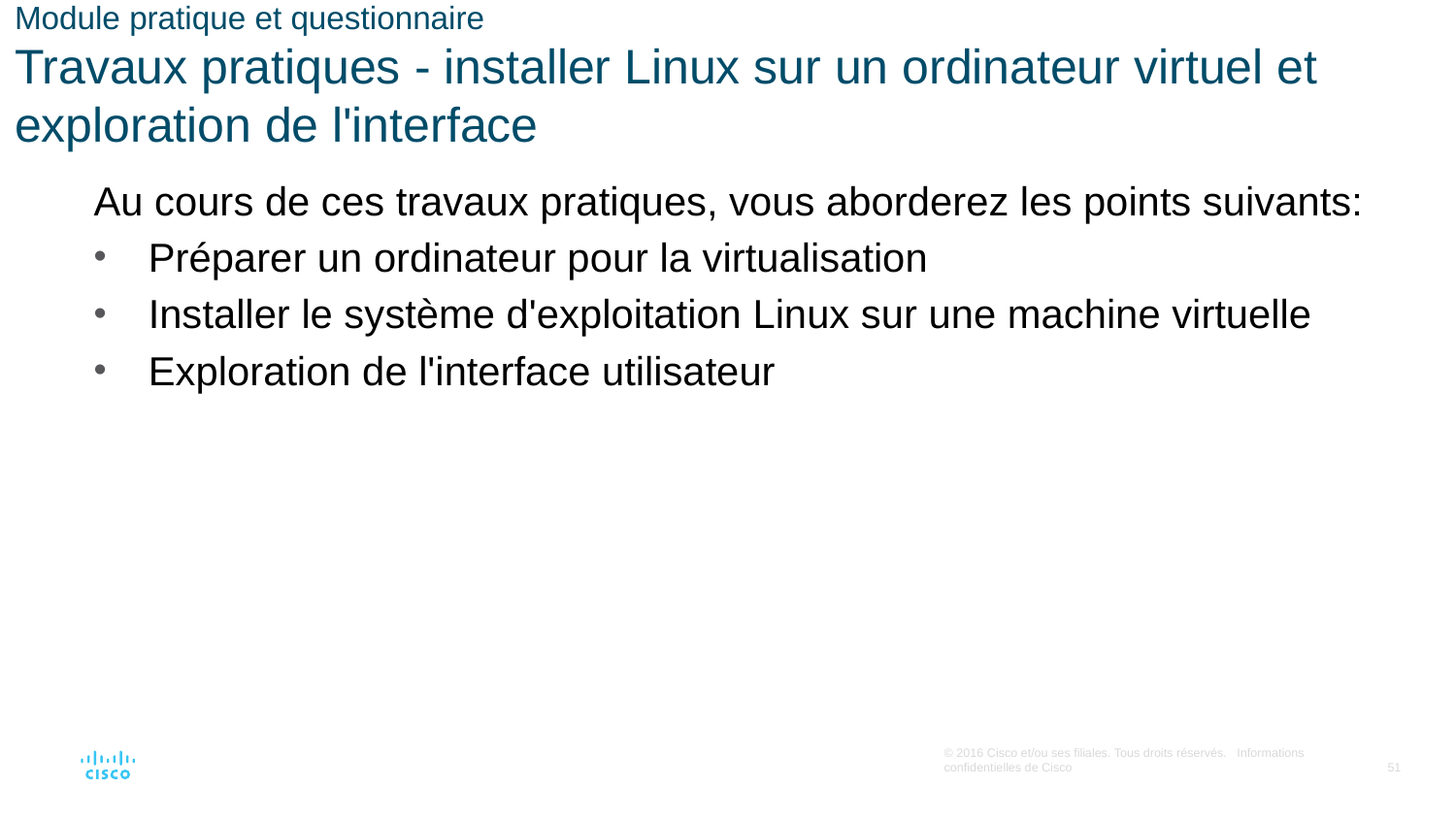

# Module pratique et questionnaire Travaux pratiques - installer Linux sur un ordinateur virtuel et exploration de l'interface
Au cours de ces travaux pratiques, vous aborderez les points suivants:
Préparer un ordinateur pour la virtualisation
Installer le système d'exploitation Linux sur une machine virtuelle
Exploration de l'interface utilisateur